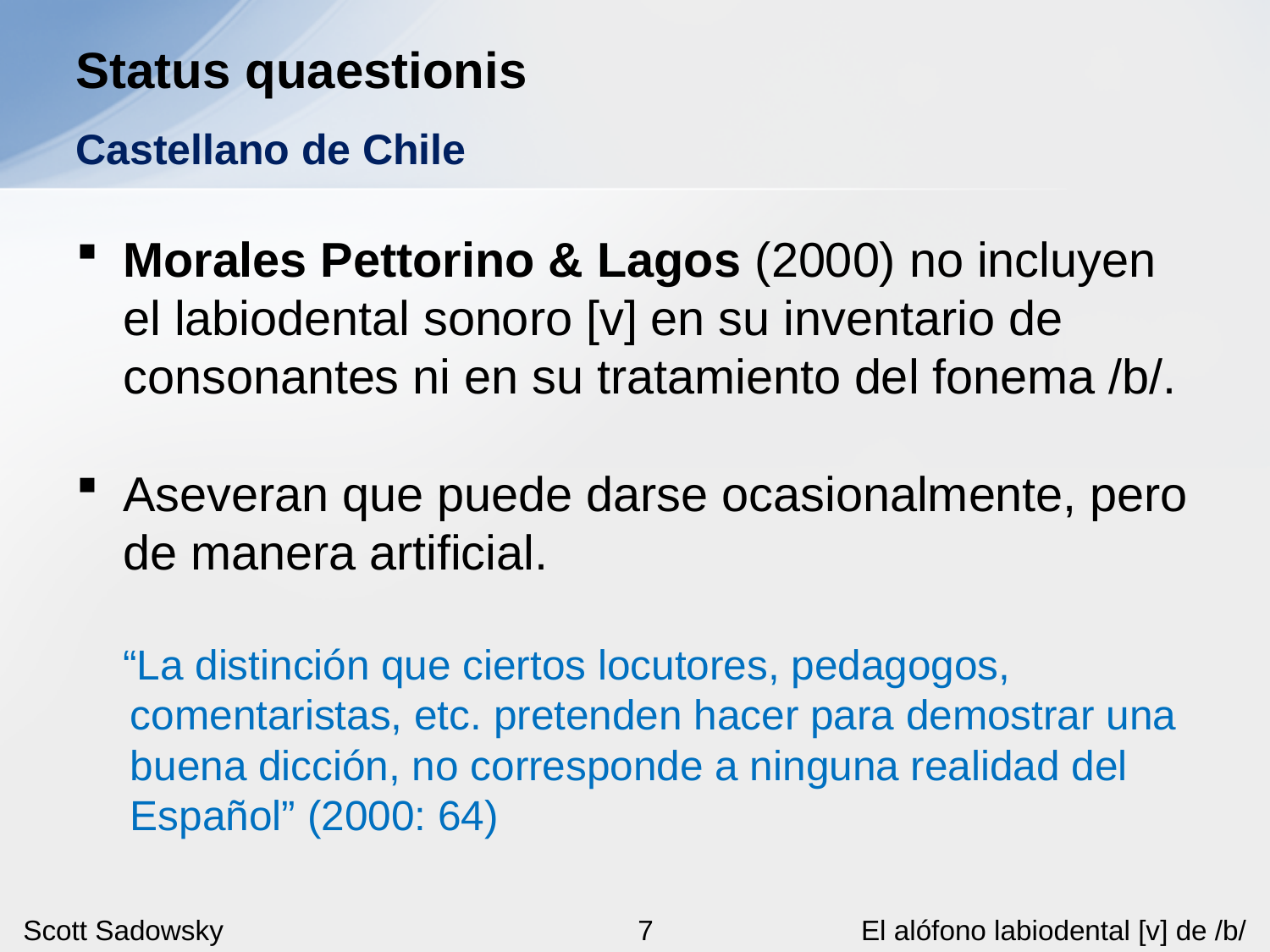

# Status quaestionis
Castellano de Chile
Morales Pettorino & Lagos (2000) no incluyen el labiodental sonoro [v] en su inventario de consonantes ni en su tratamiento del fonema /b/.

Aseveran que puede darse ocasionalmente, pero de manera artificial.

“La distinción que ciertos locutores, pedagogos, comentaristas, etc. pretenden hacer para demostrar una buena dicción, no corresponde a ninguna realidad del Español” (2000: 64)

Scott Sadowsky
7
El alófono labiodental [v] de /b/